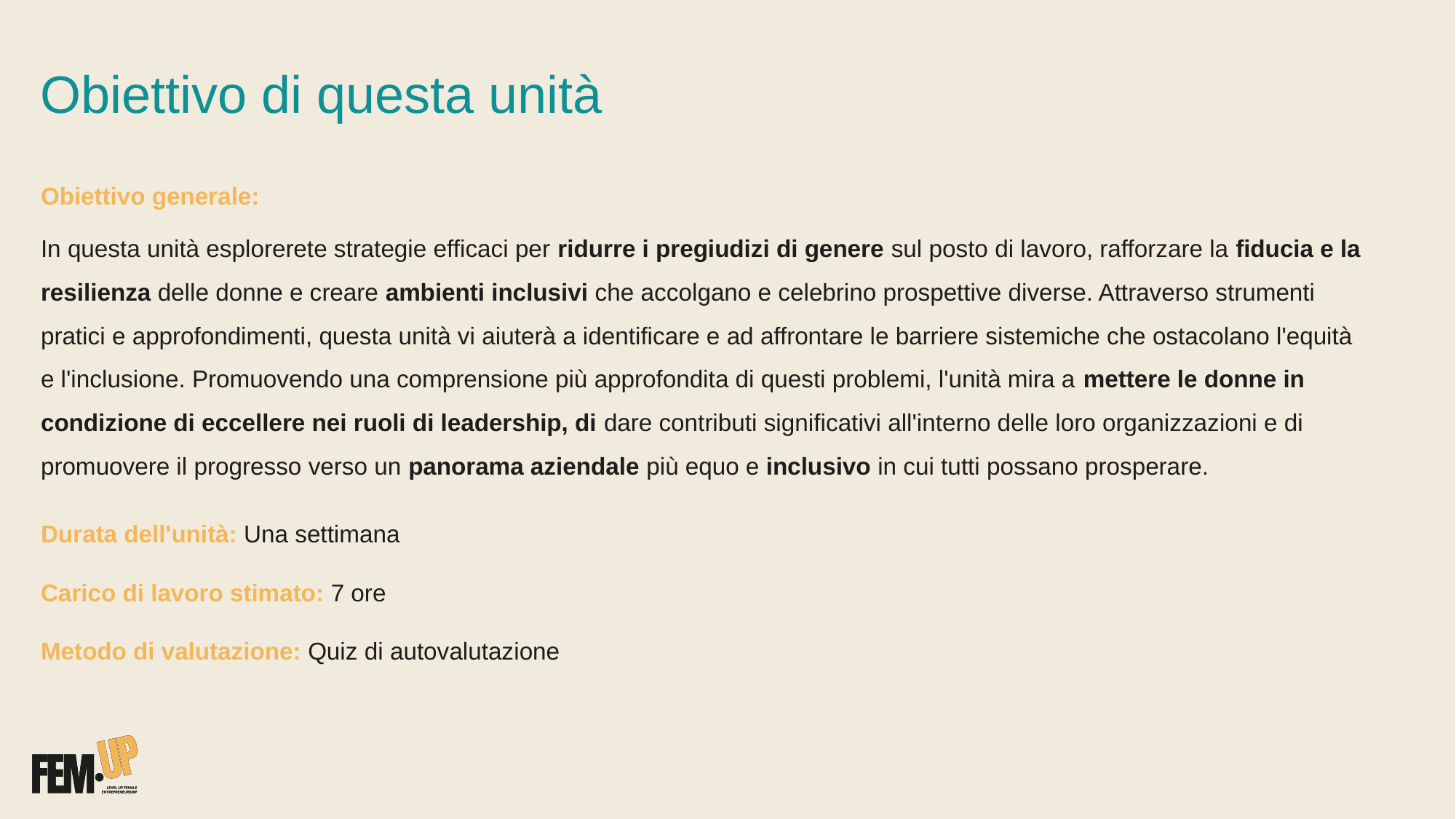

Obiettivo di questa unità
Obiettivo generale:
In questa unità esplorerete strategie efficaci per ridurre i pregiudizi di genere sul posto di lavoro, rafforzare la fiducia e la resilienza delle donne e creare ambienti inclusivi che accolgano e celebrino prospettive diverse. Attraverso strumenti pratici e approfondimenti, questa unità vi aiuterà a identificare e ad affrontare le barriere sistemiche che ostacolano l'equità e l'inclusione. Promuovendo una comprensione più approfondita di questi problemi, l'unità mira a mettere le donne in condizione di eccellere nei ruoli di leadership, di dare contributi significativi all'interno delle loro organizzazioni e di promuovere il progresso verso un panorama aziendale più equo e inclusivo in cui tutti possano prosperare.
Durata dell'unità: Una settimana
Carico di lavoro stimato: 7 ore
Metodo di valutazione: Quiz di autovalutazione